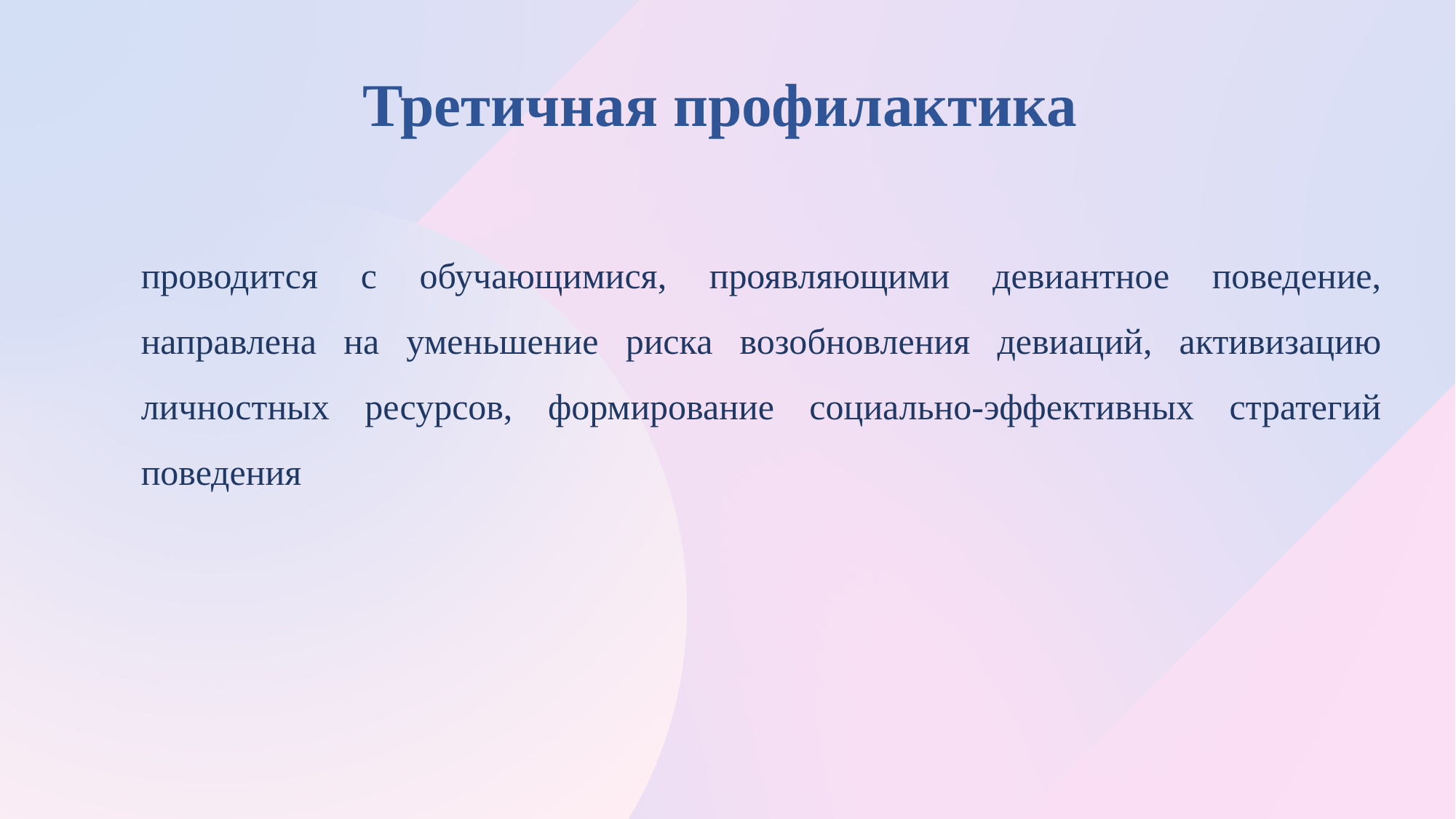

# Третичная профилактика
проводится с обучающимися, проявляющими девиантное поведение, направлена на уменьшение риска возобновления девиаций, активизацию личностных ресурсов, формирование социально-эффективных стратегий поведения